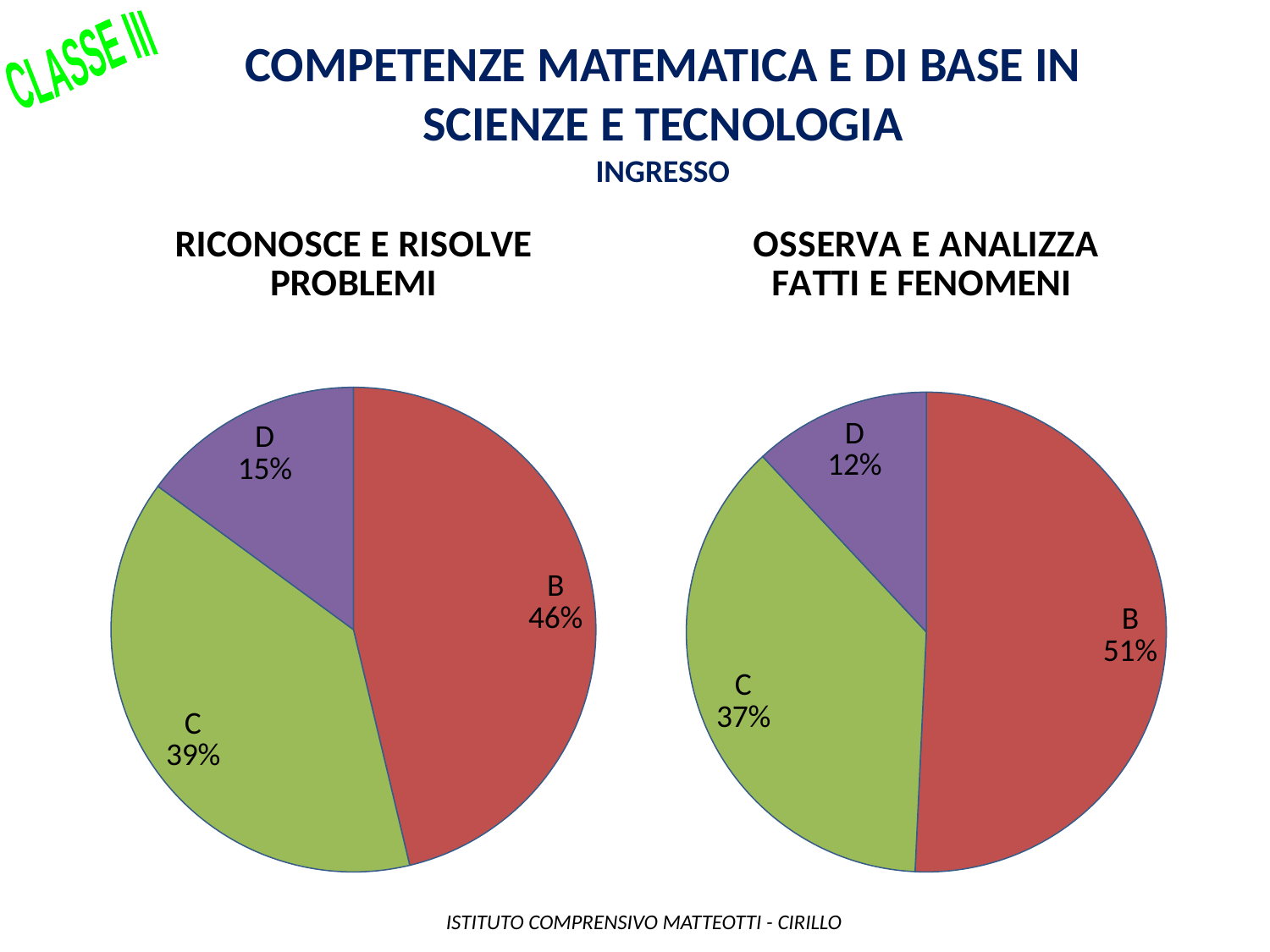

Competenze matematica e di base in scienze e tecnologia
INGRESSO
CLASSE III

### Chart: RICONOSCE E RISOLVE PROBLEMI

| Category |  |
|---|---|
| A | 0.0 |
| B | 31.0 |
| C | 26.0 |
| D | 10.0 |

### Chart: OSSERVA E ANALIZZA FATTI E FENOMENI

| Category |  |
|---|---|
| A | 0.0 |
| B | 34.0 |
| C | 25.0 |
| D | 8.0 |
 ISTITUTO COMPRENSIVO MATTEOTTI - CIRILLO